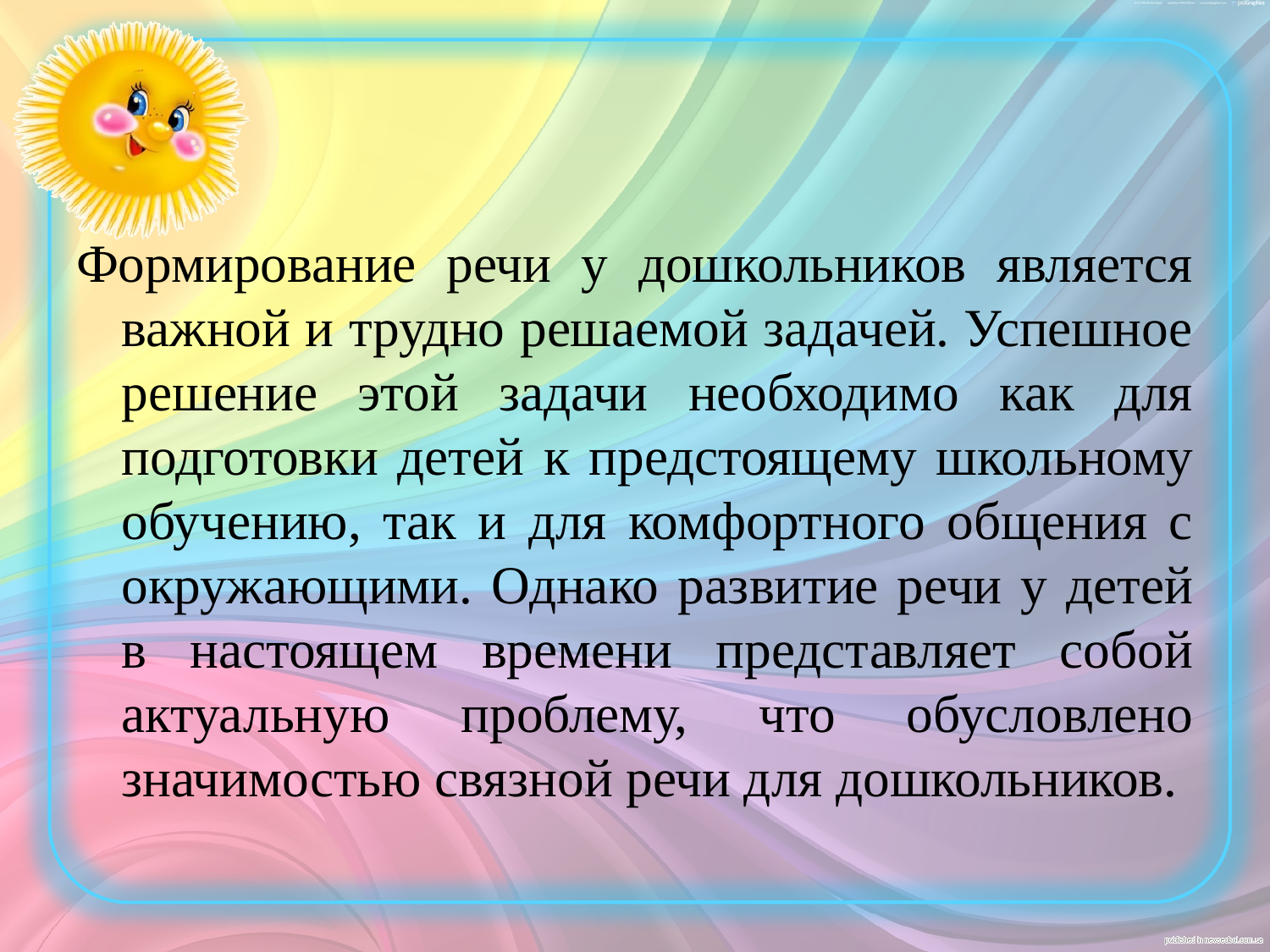

Формирование речи у дошкольников является важной и трудно решаемой задачей. Успешное решение этой задачи необходимо как для подготовки детей к предстоящему школьному обучению, так и для комфортного общения с окружающими. Однако развитие речи у детей в настоящем времени представляет собой актуальную проблему, что обусловлено значимостью связной речи для дошкольников.